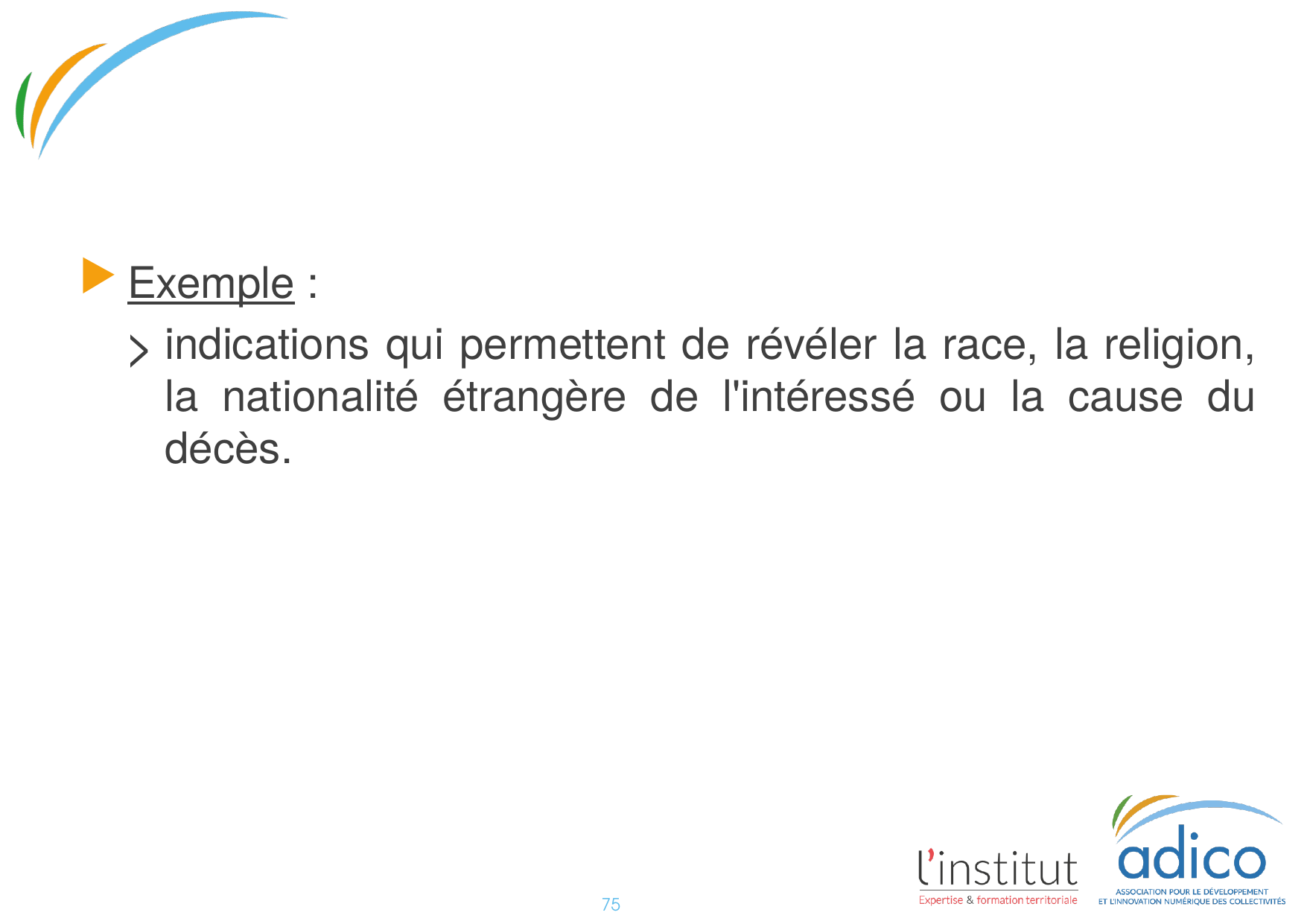

#

Exemple :
indications qui permettent de révéler la race, la religion, la nationalité étrangère de l'intéressé ou la cause du décès.